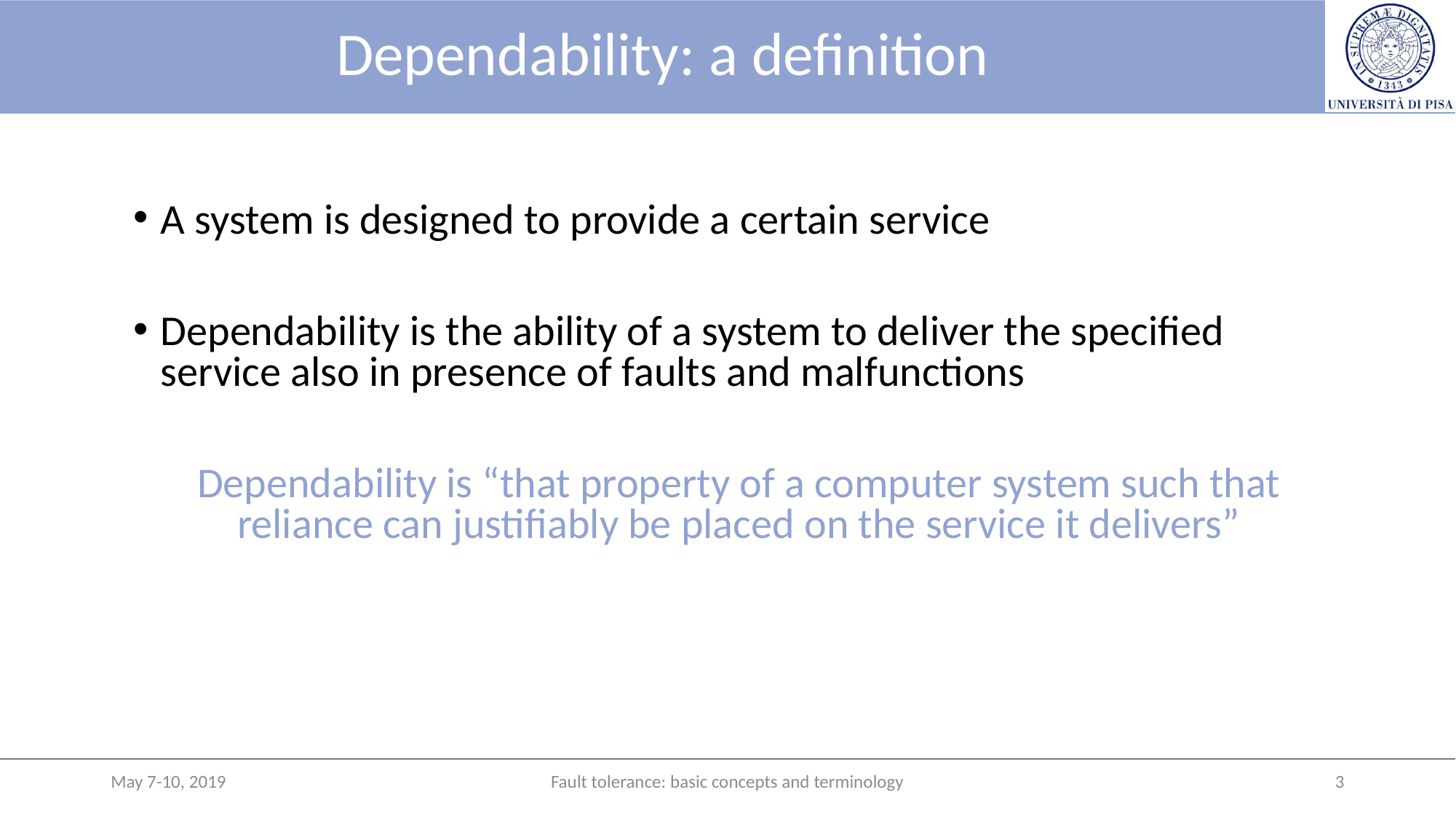

# Dependability: a definition
A system is designed to provide a certain service

Dependability is the ability of a system to deliver the specified service also in presence of faults and malfunctions

Dependability is “that property of a computer system such that reliance can justifiably be placed on the service it delivers”
May 7-10, 2019
Fault tolerance: basic concepts and terminology
3